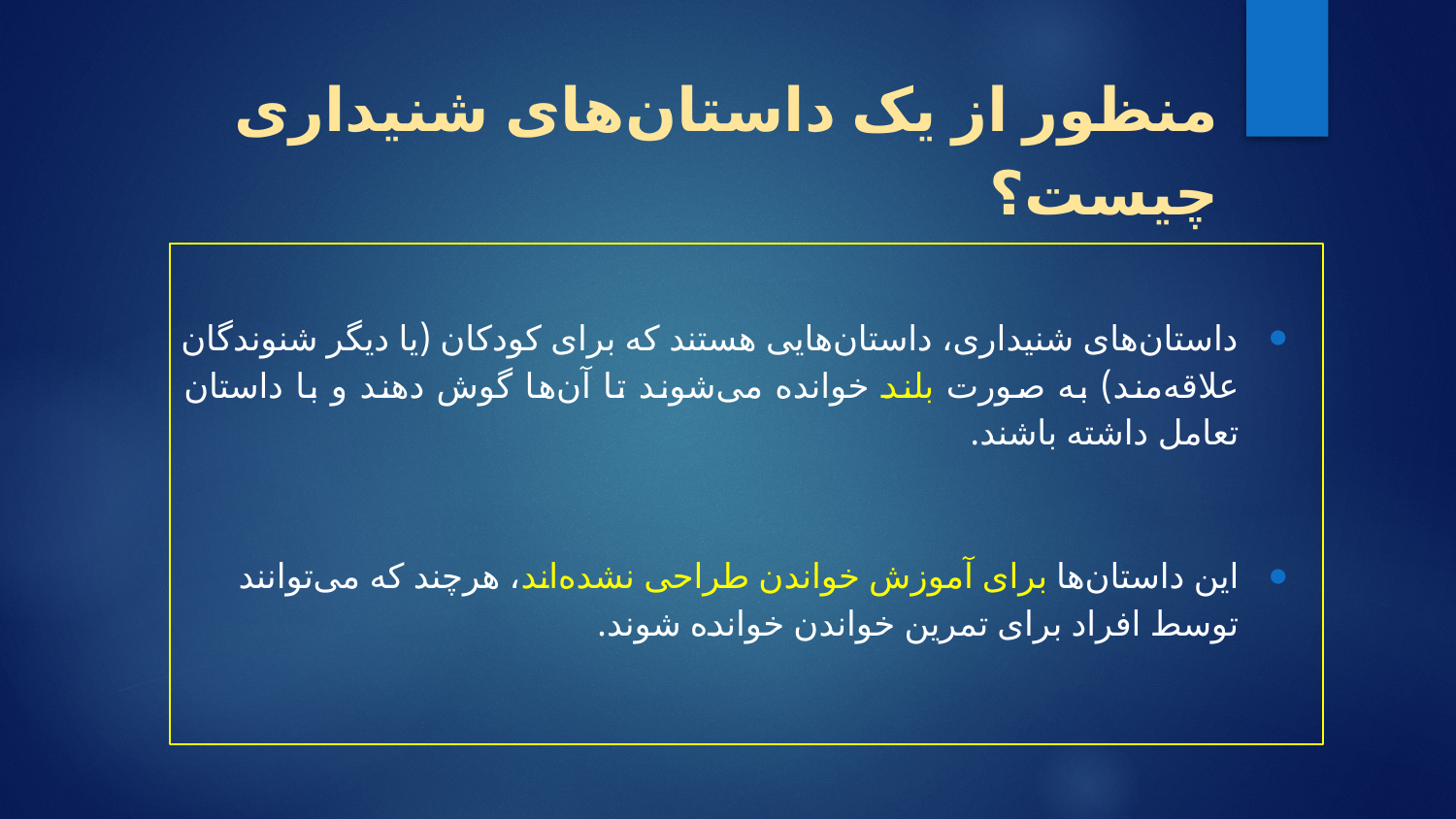

# منظور از یک داستان‌های شنیداری چیست؟

داستان‌های شنیداری، داستان‌هایی هستند که برای کودکان (یا دیگر شنوندگان علاقه‌مند) به صورت بلند خوانده می‌شوند تا آن‌ها گوش دهند و با داستان تعامل داشته باشند.

این داستان‌ها برای آموزش خواندن طراحی نشده‌اند، هرچند که می‌توانند توسط افراد برای تمرین خواندن خوانده شوند.